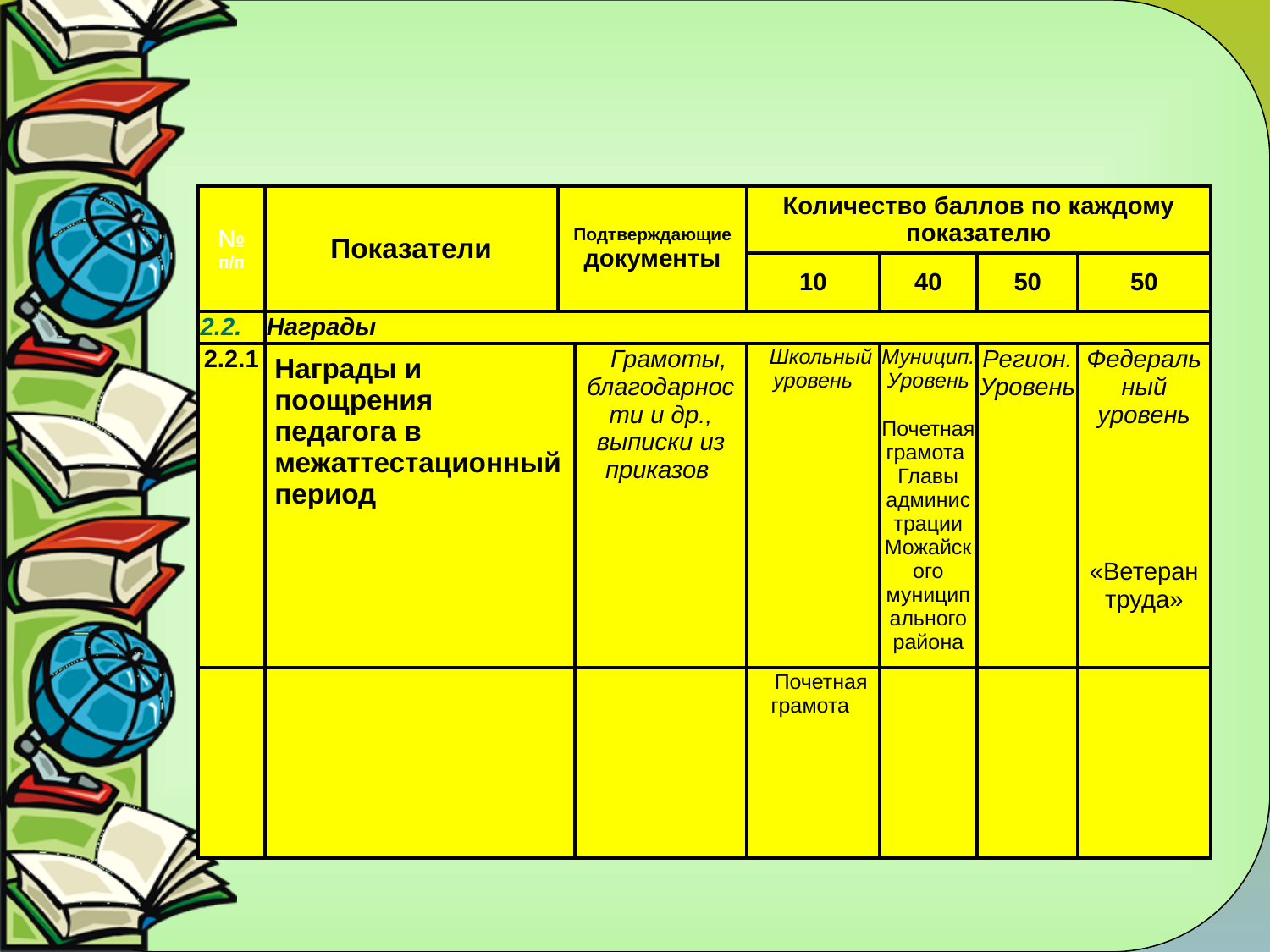

| № п/п | Показатели | Подтверждающие документы |  | Количество баллов по каждому показателю |  |  |  |
| --- | --- | --- | --- | --- | --- | --- | --- |
|  |  |  |  | 10 | 40 | 50 | 50 |
| 2.2. | Награды |  |  |  |  |  |  |
| 2.2.1 | Награды и поощрения педагога в межаттестационный период |  | Грамоты, благодарности и др., выписки из приказов | Школьный уровень | Муницип. Уровень Почетная грамота Главы администрации Можайского муниципального района | Регион. Уровень | Федеральный уровень «Ветеран труда» |
|  |  |  |  | Почетная грамота |  |  |  |